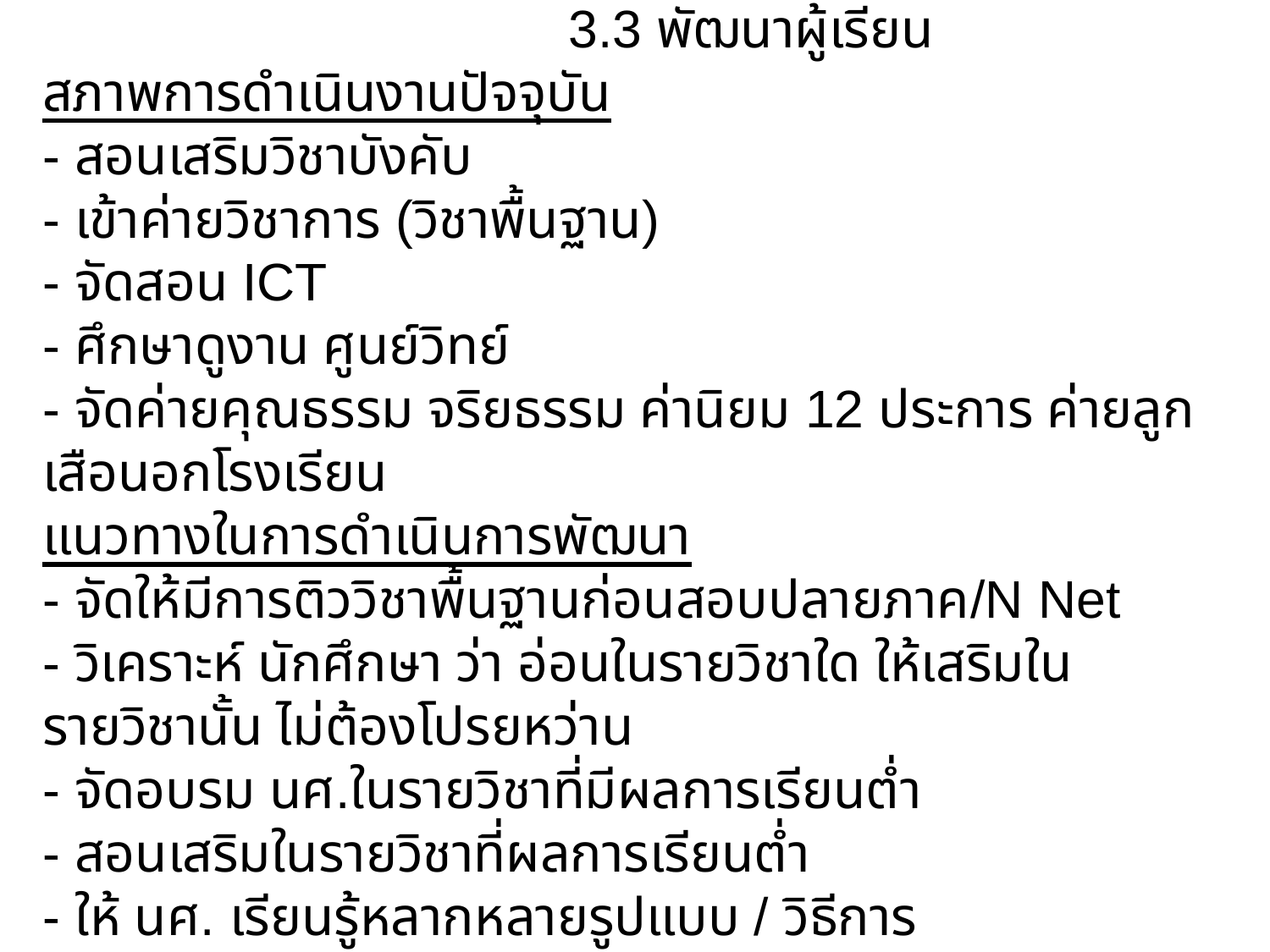

# 3.3 พัฒนาผู้เรียน สภาพการดำเนินงานปัจจุบัน - สอนเสริมวิชาบังคับ - เข้าค่ายวิชาการ (วิชาพื้นฐาน) - จัดสอน ICT - ศึกษาดูงาน ศูนย์วิทย์ - จัดค่ายคุณธรรม จริยธรรม ค่านิยม 12 ประการ ค่ายลูกเสือนอกโรงเรียน แนวทางในการดำเนินการพัฒนา - จัดให้มีการติววิชาพื้นฐานก่อนสอบปลายภาค/N Net - วิเคราะห์ นักศึกษา ว่า อ่อนในรายวิชาใด ให้เสริมในรายวิชานั้น ไม่ต้องโปรยหว่าน - จัดอบรม นศ.ในรายวิชาที่มีผลการเรียนต่ำ - สอนเสริมในรายวิชาที่ผลการเรียนต่ำ - ให้ นศ. เรียนรู้หลากหลายรูปแบบ / วิธีการ